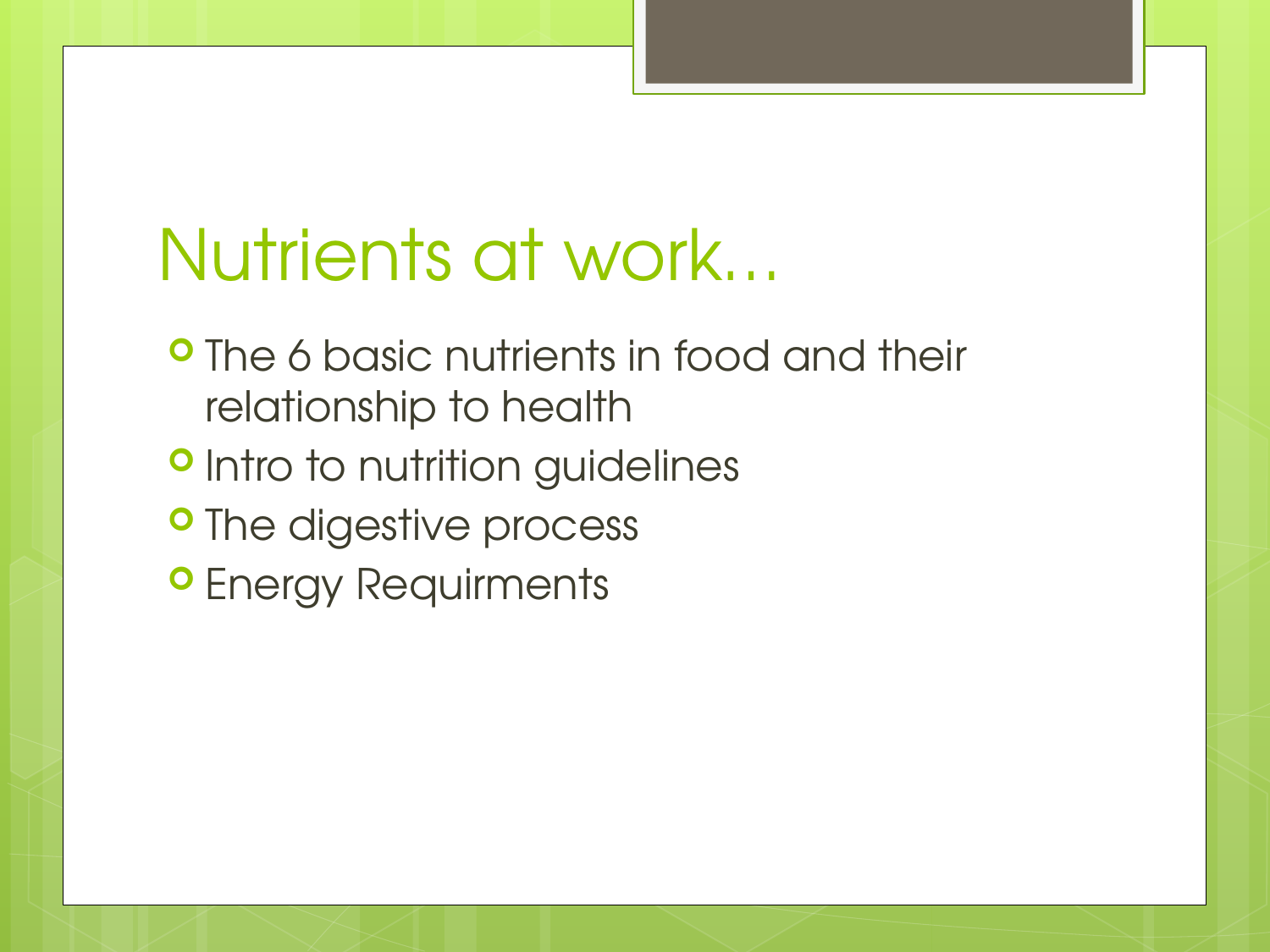

# Nutrients at work…
The 6 basic nutrients in food and their relationship to health
Intro to nutrition guidelines
The digestive process
Energy Requirments